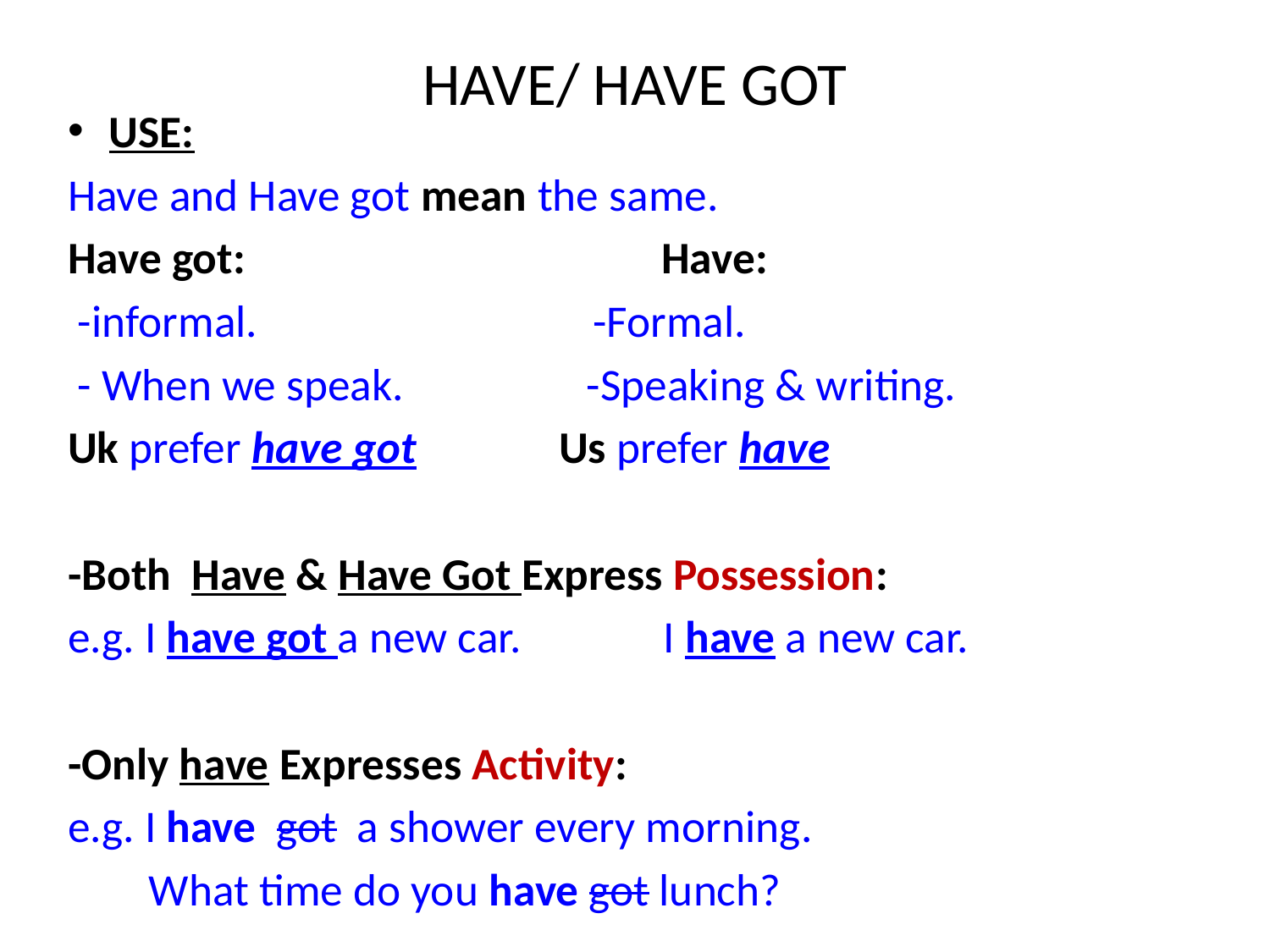

# HAVE/ HAVE GOT
USE:
Have and Have got mean the same.
Have got:                                         Have:
 -informal.                                 -Formal.
 - When we speak.                  -Speaking & writing.
Uk prefer have got              Us prefer have

-Both  Have & Have Got Express Possession:
e.g. I have got a new car.              I have a new car.

-Only have Expresses Activity:
e.g. I have  got  a shower every morning.
        What time do you have got lunch?